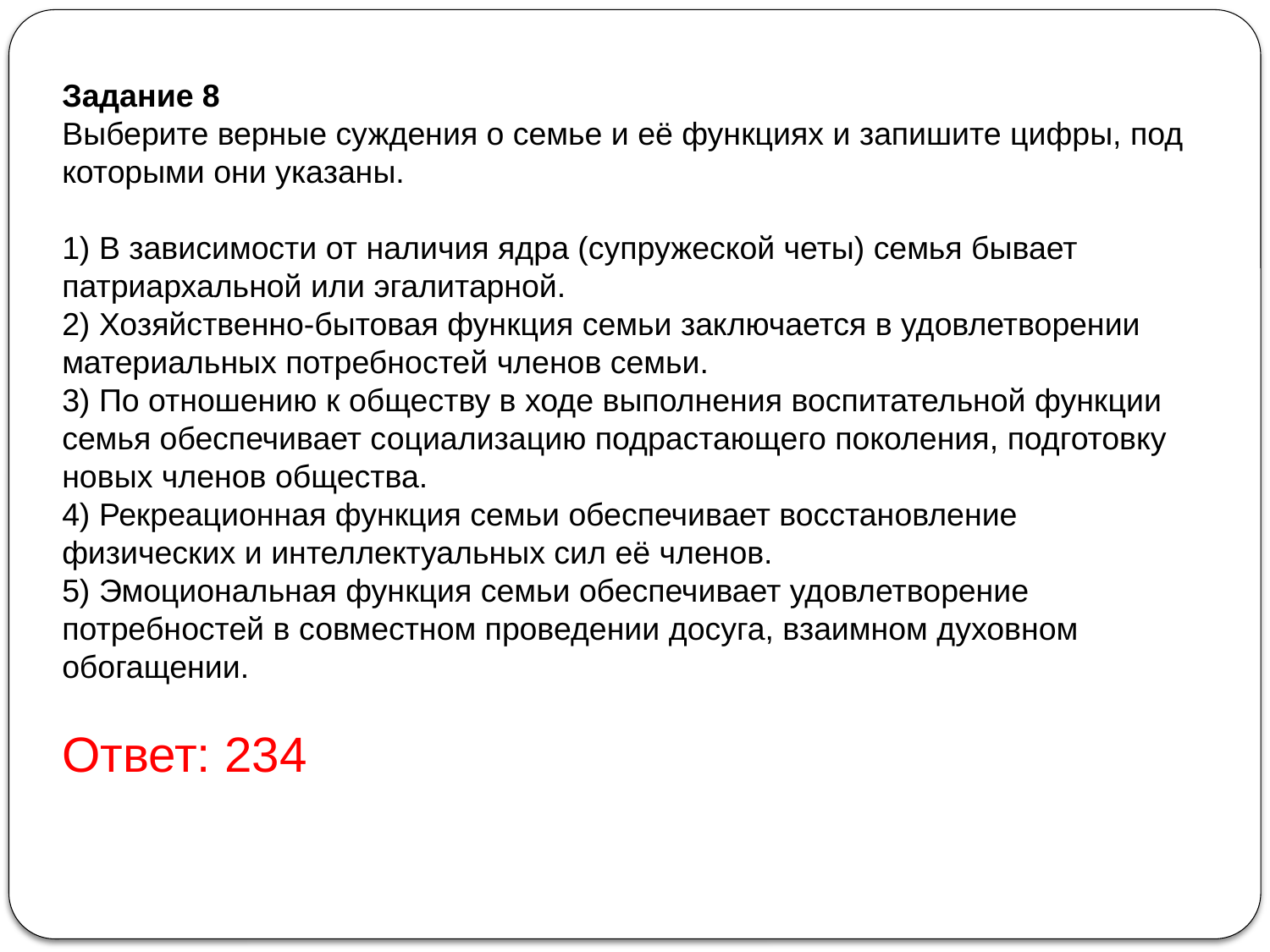

Задание 8
Выберите верные суждения о семье и её функциях и запишите цифры, под которыми они указаны.

1) В зависимости от наличия ядра (супружеской четы) семья бывает патриархальной или эгалитарной.
2) Хозяйственно-бытовая функция семьи заключается в удовлетворении материальных потребностей членов семьи.
3) По отношению к обществу в ходе выполнения воспитательной функции семья обеспечивает социализацию подрастающего поколения, подготовку новых членов общества.
4) Рекреационная функция семьи обеспечивает восстановление физических и интеллектуальных сил её членов.
5) Эмоциональная функция семьи обеспечивает удовлетворение потребностей в совместном проведении досуга, взаимном духовном обогащении.

Ответ: 234